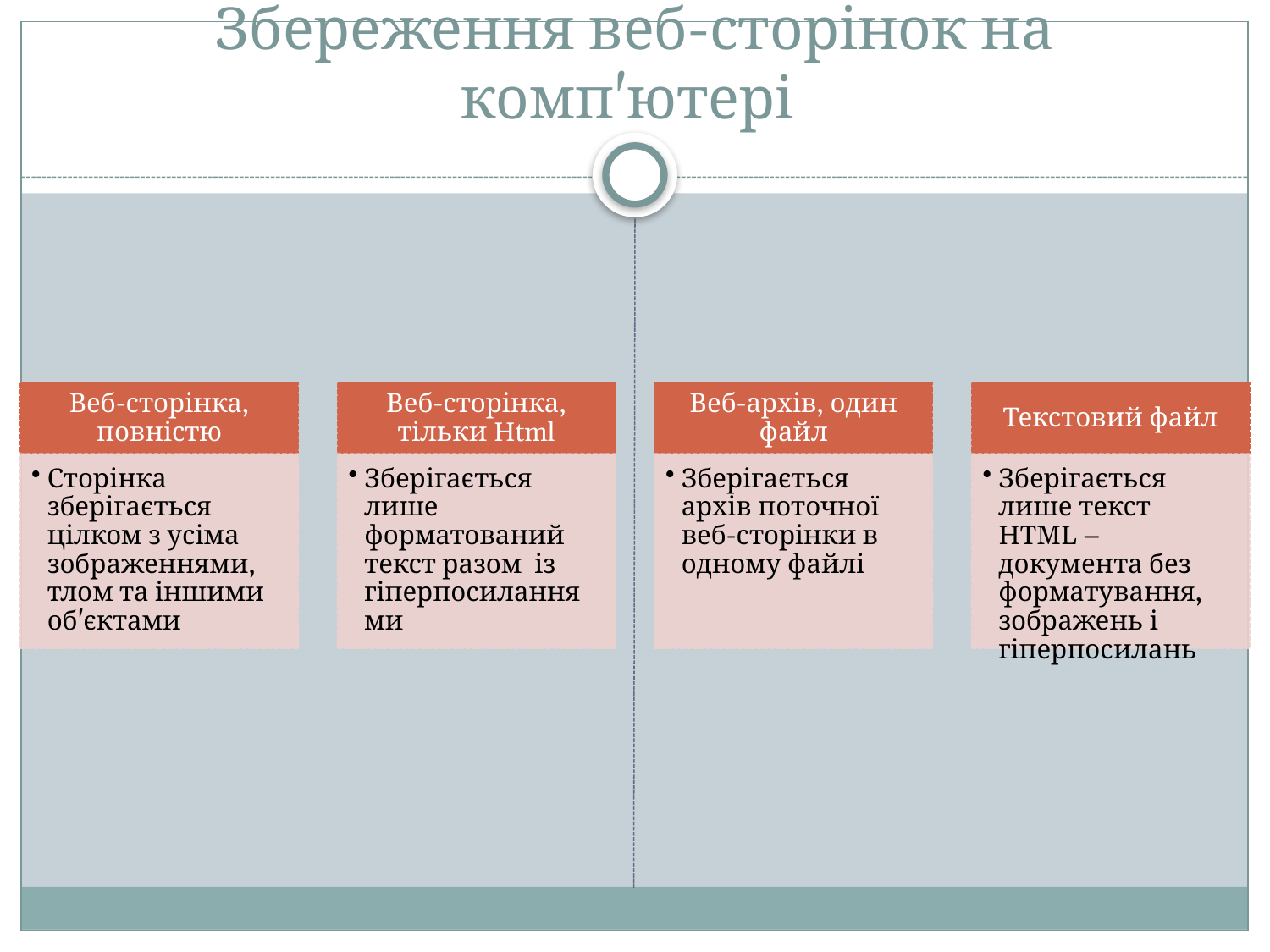

# Збереження веб-сторінок на комп'ютері
Веб-сторінка, повністю
Сторінка зберігається цілком з усіма зображеннями, тлом та іншими об'єктами
Веб-сторінка, тільки Html
Зберігається лише форматований текст разом  із гіперпосиланнями
Веб-архів, один файл
Зберігається архів поточної веб-сторінки в одному файлі
Текстовий файл
Зберігається лише текст HTML – документа без форматування, зображень і гіперпосилань